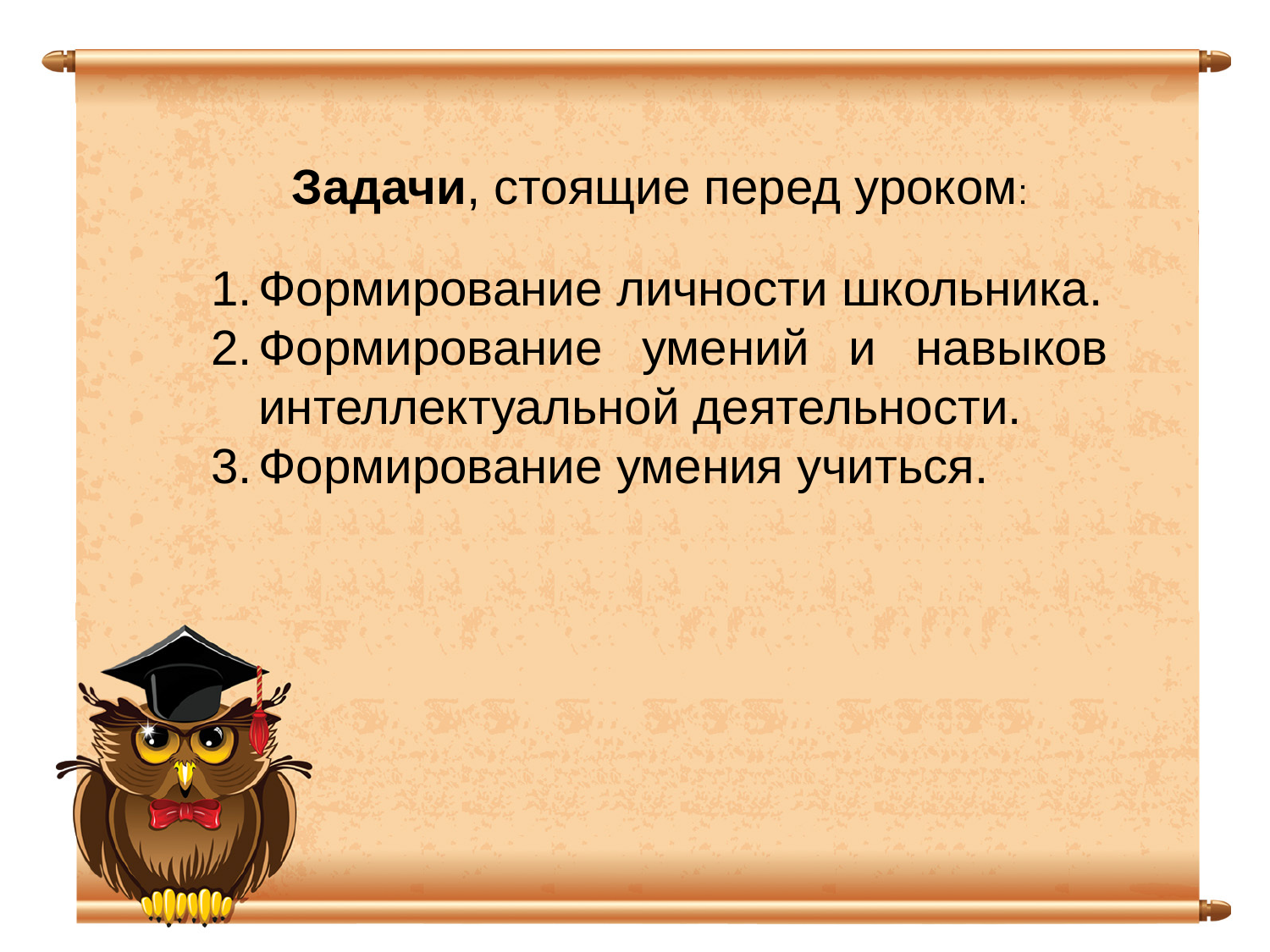

Задачи, стоящие перед уроком:

Формирование личности школьника.
Формирование умений и навыков интеллектуальной деятельности.
Формирование умения учиться.